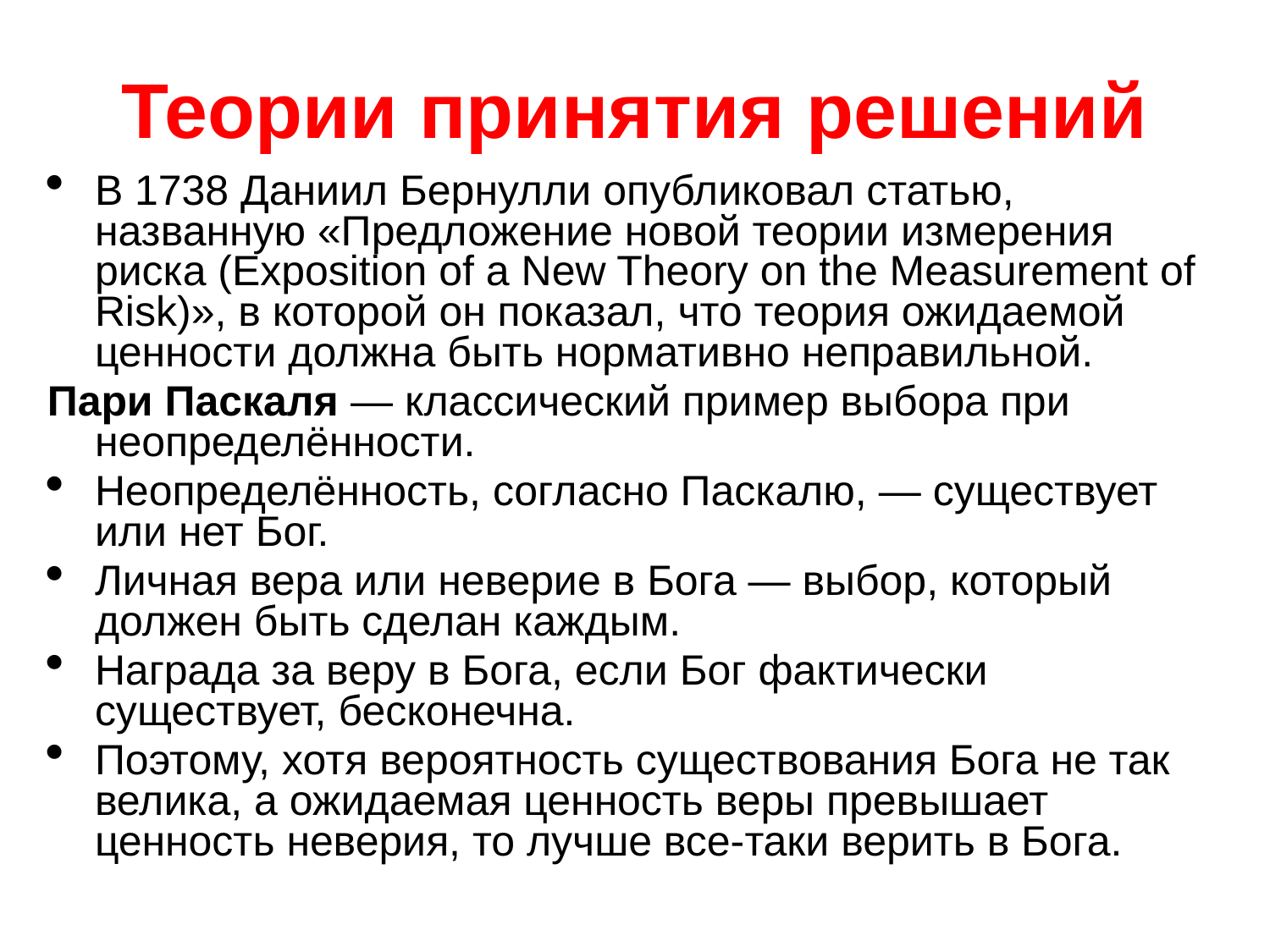

Теории принятия решений
В 1738 Даниил Бернулли опубликовал статью, названную «Предложение новой теории измерения риска (Exposition of a New Theory on the Measurement of Risk)», в которой он показал, что теория ожидаемой ценности должна быть нормативно неправильной.
Пари Паскаля — классический пример выбора при неопределённости.
Неопределённость, согласно Паскалю, — существует или нет Бог.
Личная вера или неверие в Бога — выбор, который должен быть сделан каждым.
Награда за веру в Бога, если Бог фактически существует, бесконечна.
Поэтому, хотя вероятность существования Бога не так велика, а ожидаемая ценность веры превышает ценность неверия, то лучше все-таки верить в Бога.